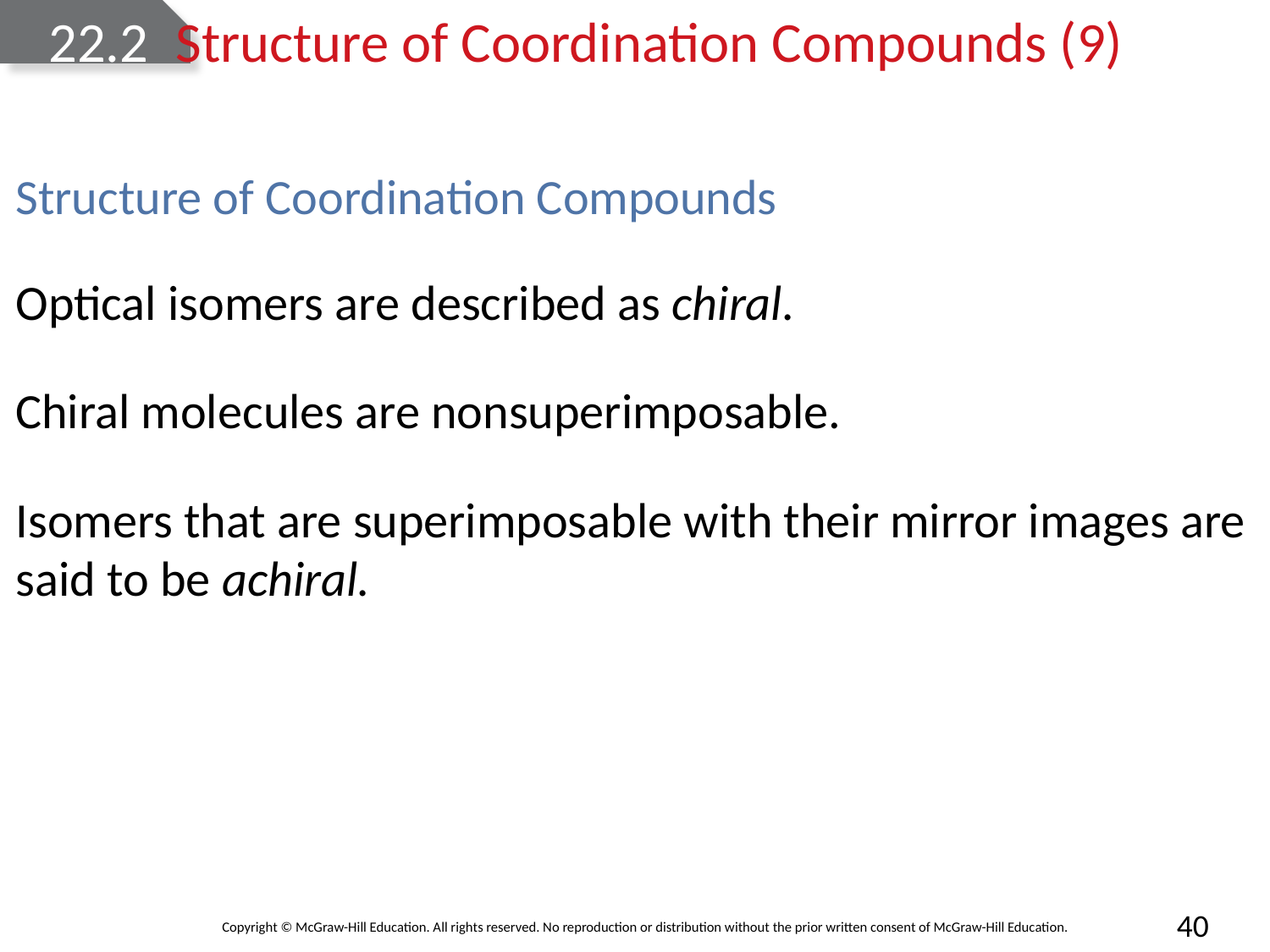

# 22.2	Structure of Coordination Compounds (9)
Structure of Coordination Compounds
Optical isomers are described as chiral.
Chiral molecules are nonsuperimposable.
Isomers that are superimposable with their mirror images are said to be achiral.